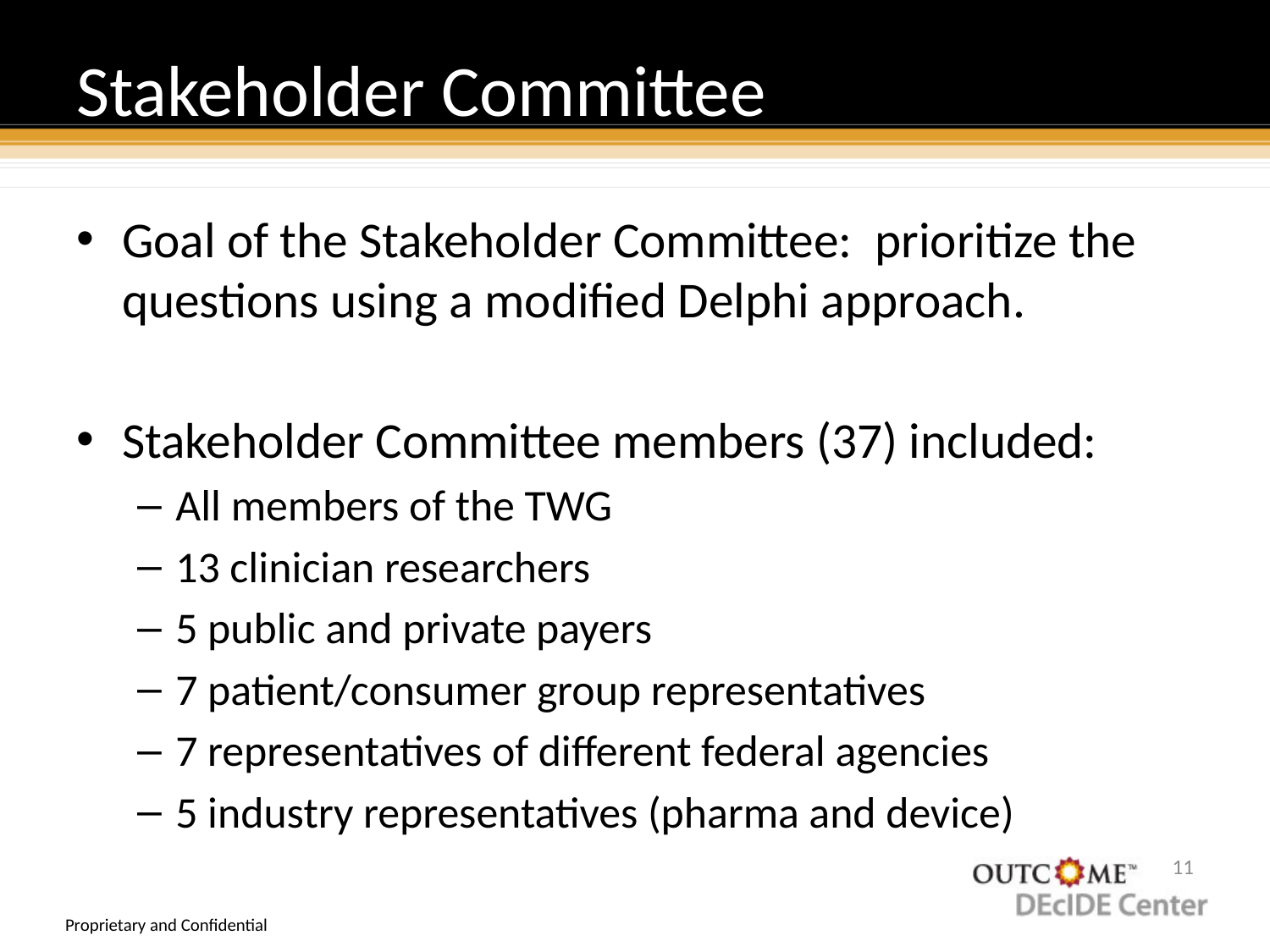

# Stakeholder Committee
Goal of the Stakeholder Committee:  prioritize the questions using a modified Delphi approach.

Stakeholder Committee members (37) included:
All members of the TWG
13 clinician researchers
5 public and private payers
7 patient/consumer group representatives
7 representatives of different federal agencies
5 industry representatives (pharma and device)
11